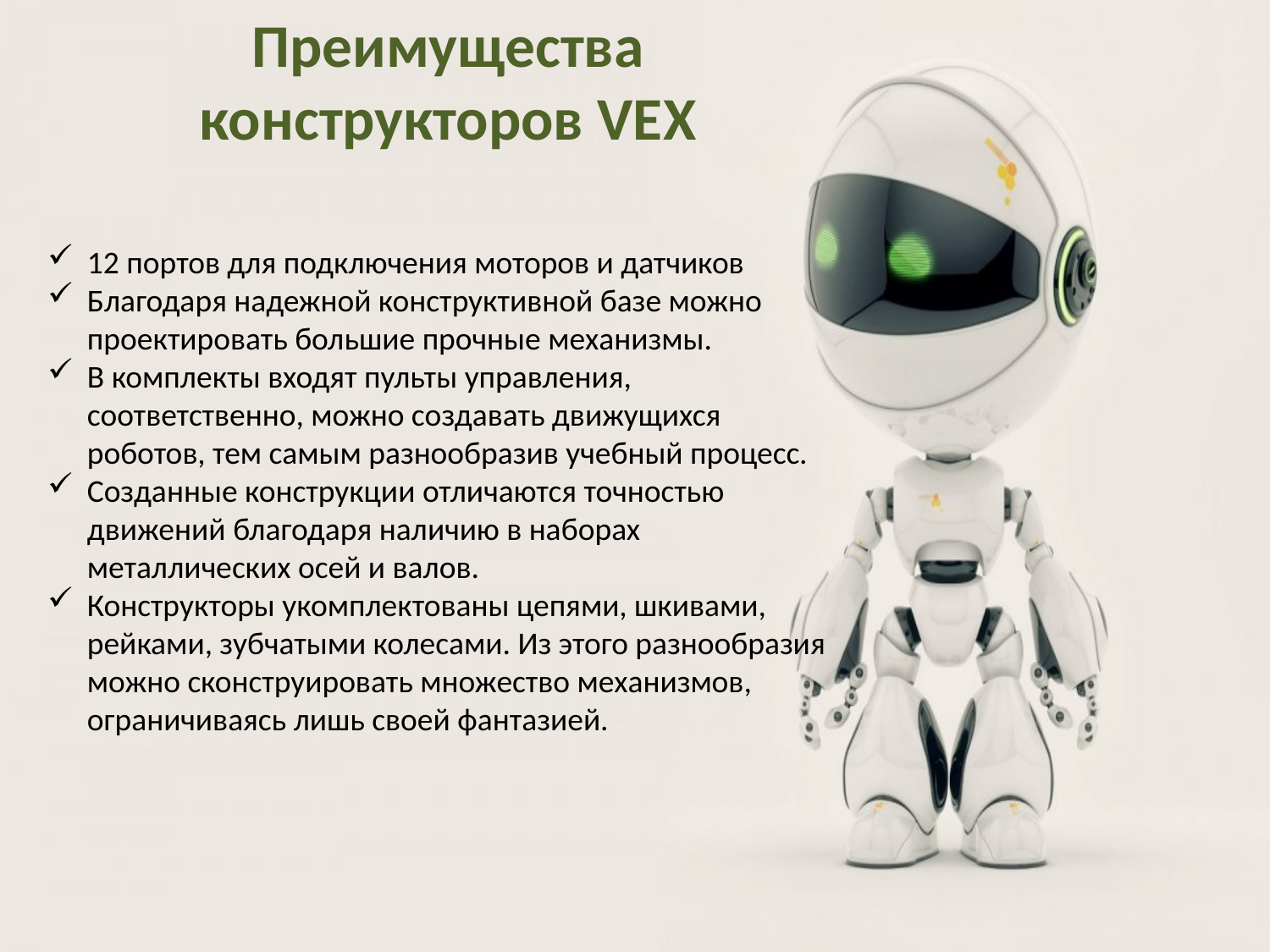

# Преимущества конструкторов VEX
12 портов для подключения моторов и датчиков
Благодаря надежной конструктивной базе можно проектировать большие прочные механизмы.
В комплекты входят пульты управления, соответственно, можно создавать движущихся роботов, тем самым разнообразив учебный процесс.
Созданные конструкции отличаются точностью движений благодаря наличию в наборах металлических осей и валов.
Конструкторы укомплектованы цепями, шкивами, рейками, зубчатыми колесами. Из этого разнообразия можно сконструировать множество механизмов, ограничиваясь лишь своей фантазией.